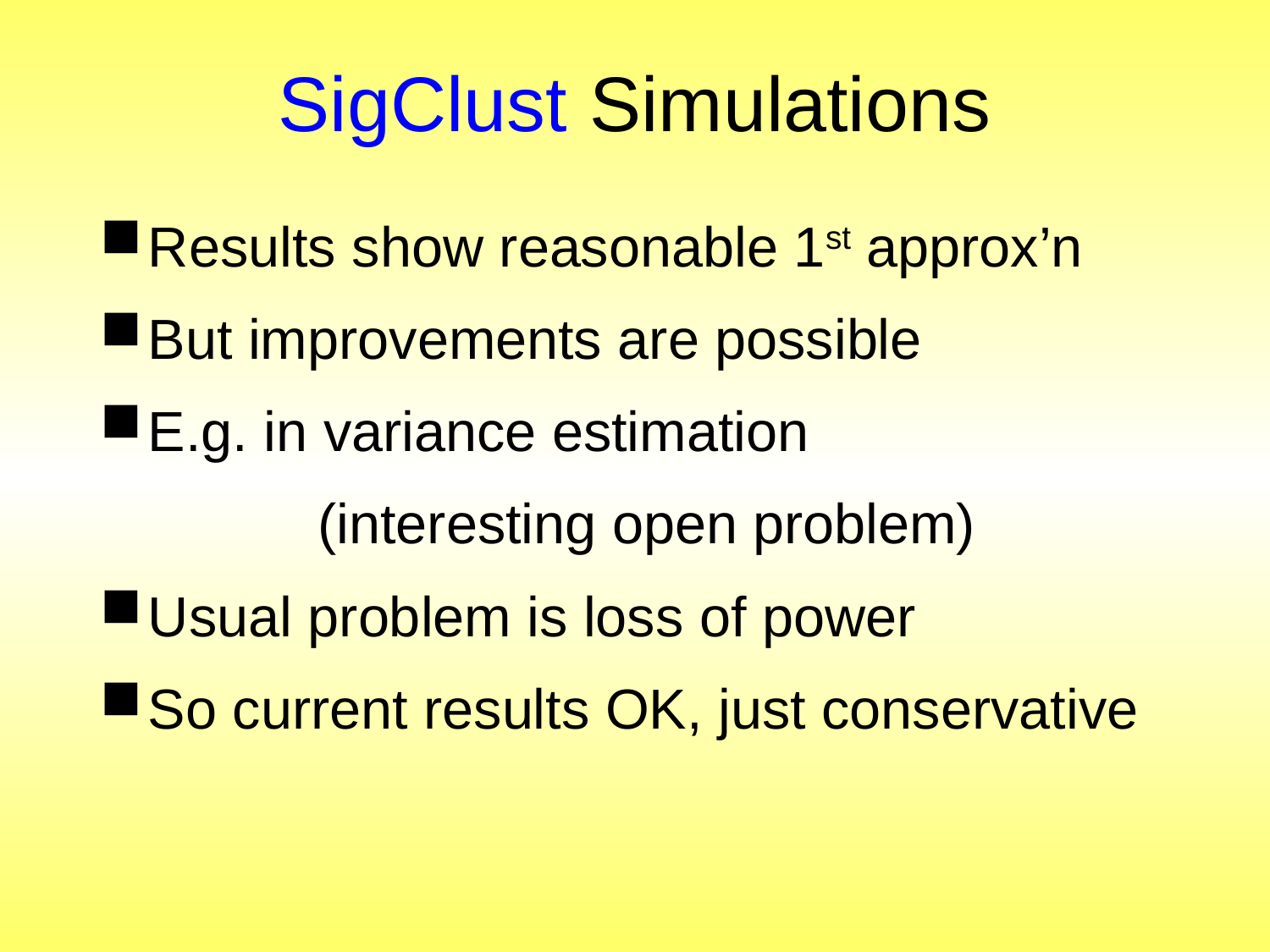

# SigClust Simulations
Results show reasonable 1st approx’n
But improvements are possible
E.g. in variance estimation
(interesting open problem)
Usual problem is loss of power
So current results OK, just conservative